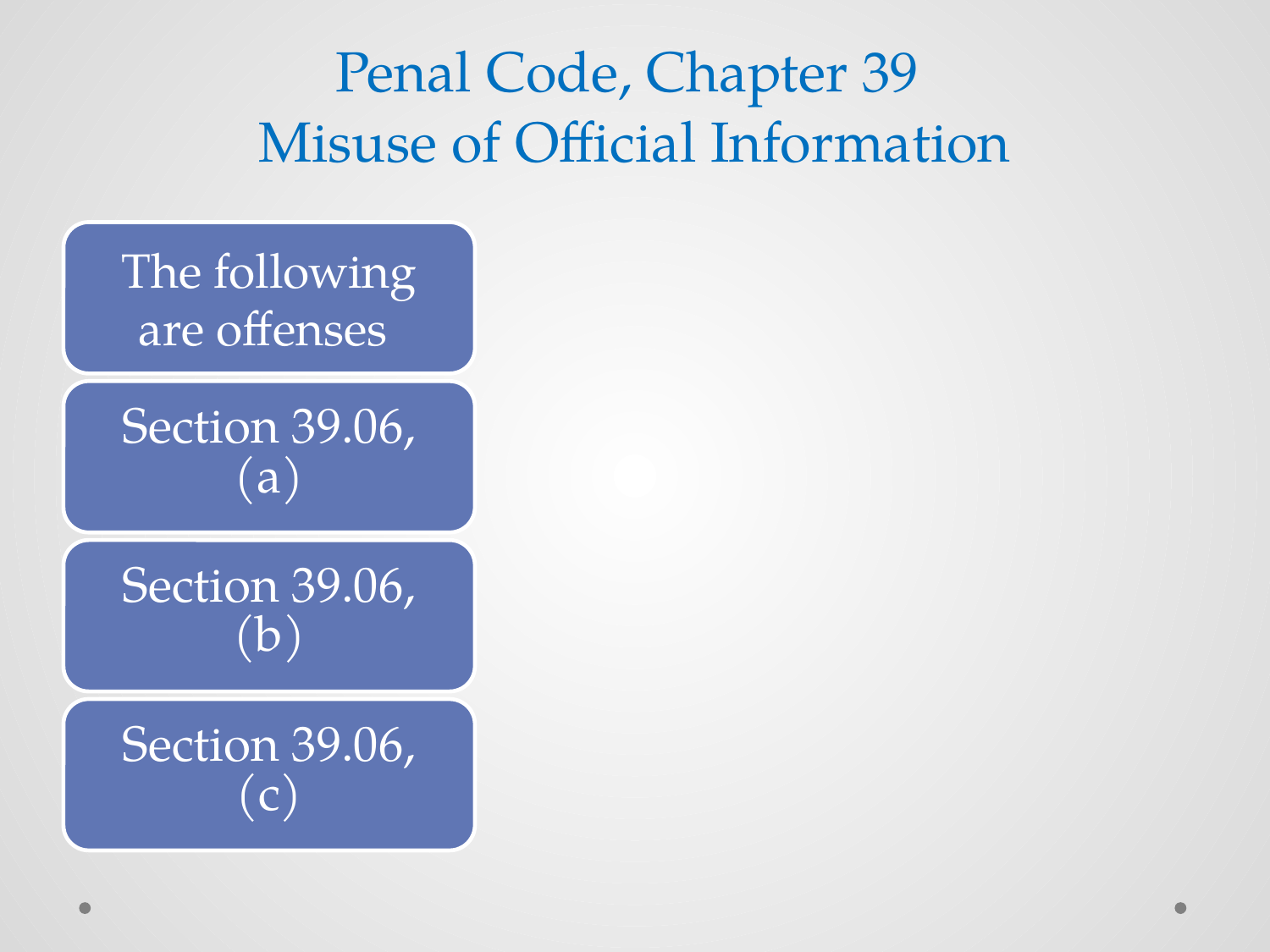

# Penal Code, Chapter 39 Misuse of Official Information
The following are offenses
Section 39.06, (a)
Section 39.06, (b)
Section 39.06, (c)